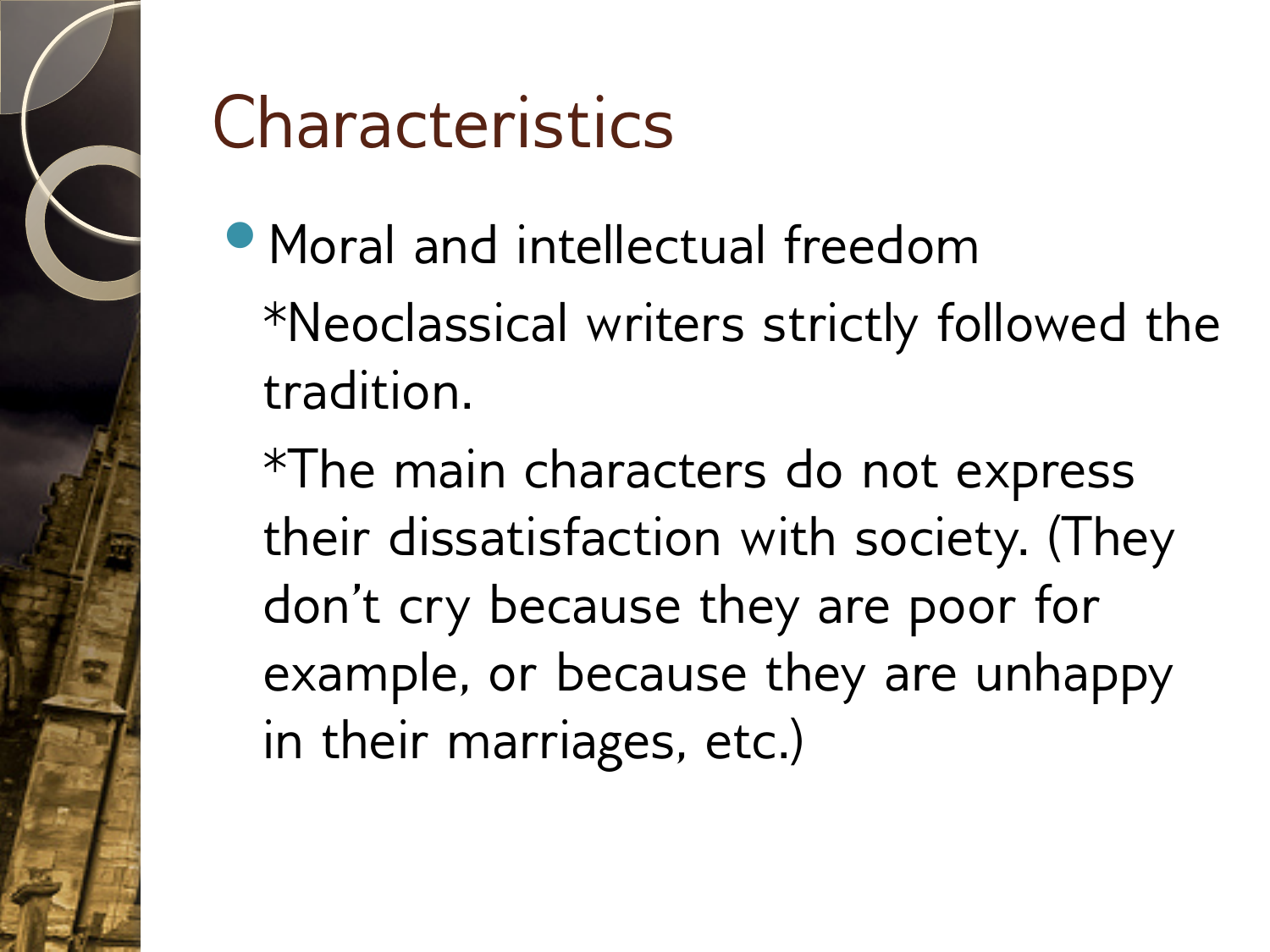

# Characteristics
Moral and intellectual freedom
	*Neoclassical writers strictly followed the tradition.
	*The main characters do not express their dissatisfaction with society. (They don’t cry because they are poor for example, or because they are unhappy in their marriages, etc.)